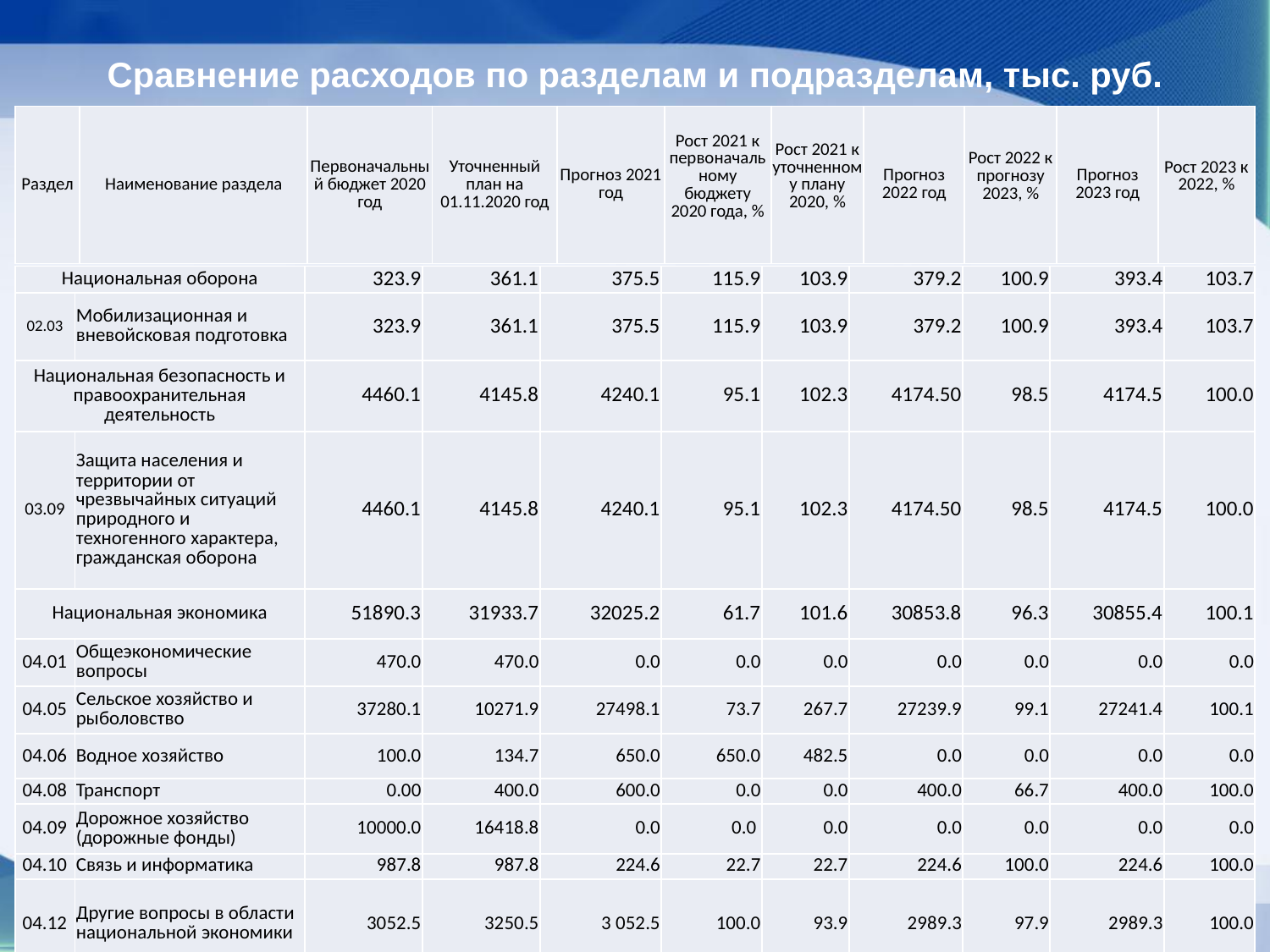

Сравнение расходов по разделам и подразделам, тыс. руб.
| Раздел | Наименование раздела | Первоначальный бюджет 2020 год | Уточненный план на 01.11.2020 год | Прогноз 2021 год | Рост 2021 к первоначальному бюджету 2020 года, % | Рост 2021 к уточненному плану 2020, % | Прогноз 2022 год | Рост 2022 к прогнозу 2023, % | Прогноз 2023 год | Рост 2023 к 2022, % |
| --- | --- | --- | --- | --- | --- | --- | --- | --- | --- | --- |
| Национальная оборона |  | 323.9 | 361.1 | 375.5 | 115.9 | 103.9 | 379.2 | 100.9 | 393.4 | 103.7 |
| --- | --- | --- | --- | --- | --- | --- | --- | --- | --- | --- |
| 02.03 | Мобилизационная и вневойсковая подготовка | 323.9 | 361.1 | 375.5 | 115.9 | 103.9 | 379.2 | 100.9 | 393.4 | 103.7 |
| Национальная безопасность и правоохранительная деятельность |  | 4460.1 | 4145.8 | 4240.1 | 95.1 | 102.3 | 4174.50 | 98.5 | 4174.5 | 100.0 |
| 03.09 | Защита населения и территории от чрезвычайных ситуаций природного и техногенного характера, гражданская оборона | 4460.1 | 4145.8 | 4240.1 | 95.1 | 102.3 | 4174.50 | 98.5 | 4174.5 | 100.0 |
| Национальная экономика |  | 51890.3 | 31933.7 | 32025.2 | 61.7 | 101.6 | 30853.8 | 96.3 | 30855.4 | 100.1 |
| 04.01 | Общеэкономические вопросы | 470.0 | 470.0 | 0.0 | 0.0 | 0.0 | 0.0 | 0.0 | 0.0 | 0.0 |
| 04.05 | Сельское хозяйство и рыболовство | 37280.1 | 10271.9 | 27498.1 | 73.7 | 267.7 | 27239.9 | 99.1 | 27241.4 | 100.1 |
| 04.06 | Водное хозяйство | 100.0 | 134.7 | 650.0 | 650.0 | 482.5 | 0.0 | 0.0 | 0.0 | 0.0 |
| 04.08 | Транспорт | 0.00 | 400.0 | 600.0 | 0.0 | 0.0 | 400.0 | 66.7 | 400.0 | 100.0 |
| 04.09 | Дорожное хозяйство (дорожные фонды) | 10000.0 | 16418.8 | 0.0 | 0.0 | 0.0 | 0.0 | 0.0 | 0.0 | 0.0 |
| 04.10 | Связь и информатика | 987.8 | 987.8 | 224.6 | 22.7 | 22.7 | 224.6 | 100.0 | 224.6 | 100.0 |
| 04.12 | Другие вопросы в области национальной экономики | 3052.5 | 3250.5 | 3 052.5 | 100.0 | 93.9 | 2989.3 | 97.9 | 2989.3 | 100.0 |